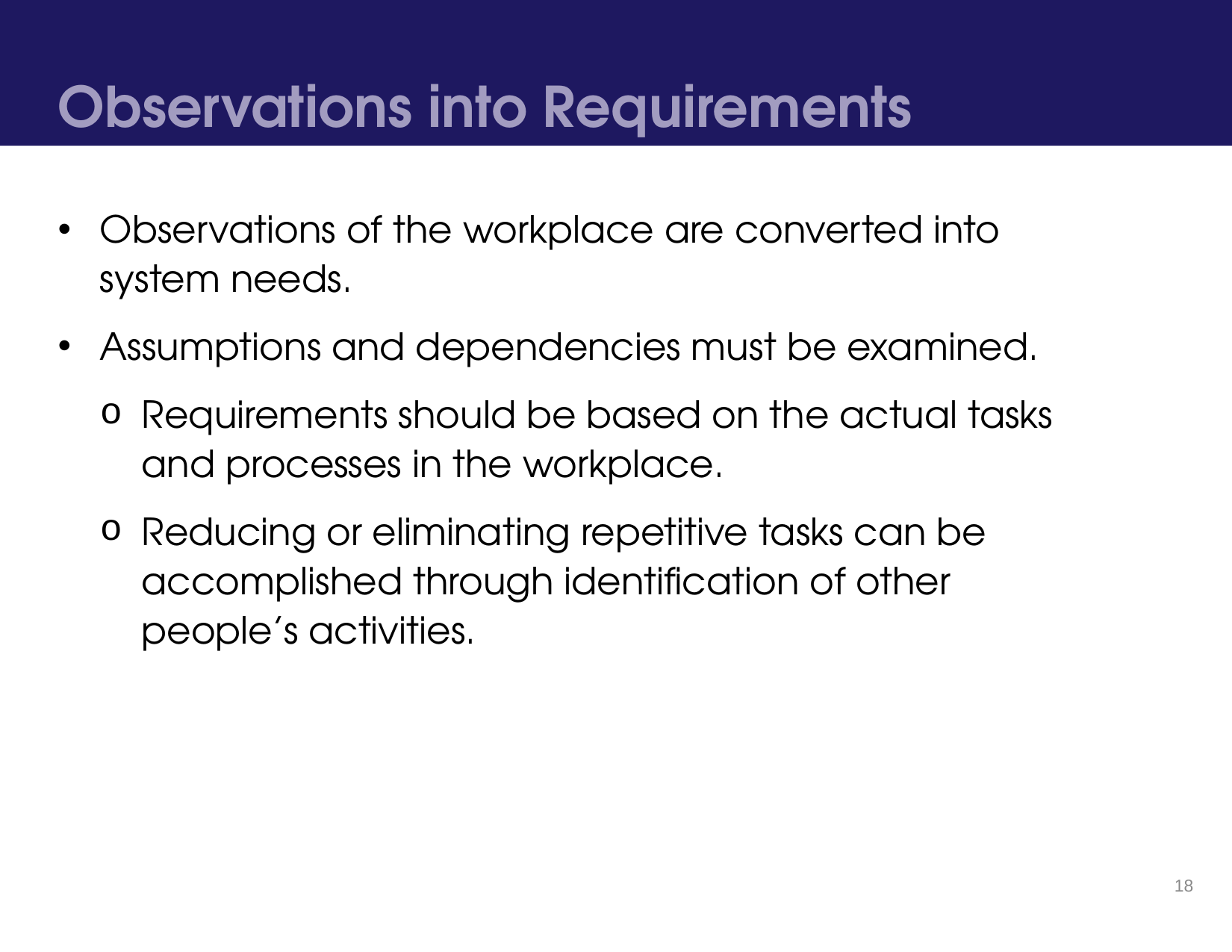

# Observations into Requirements
Observations of the workplace are converted into system needs.
Assumptions and dependencies must be examined.
Requirements should be based on the actual tasks and processes in the workplace.
Reducing or eliminating repetitive tasks can be accomplished through identification of other people’s activities.
18